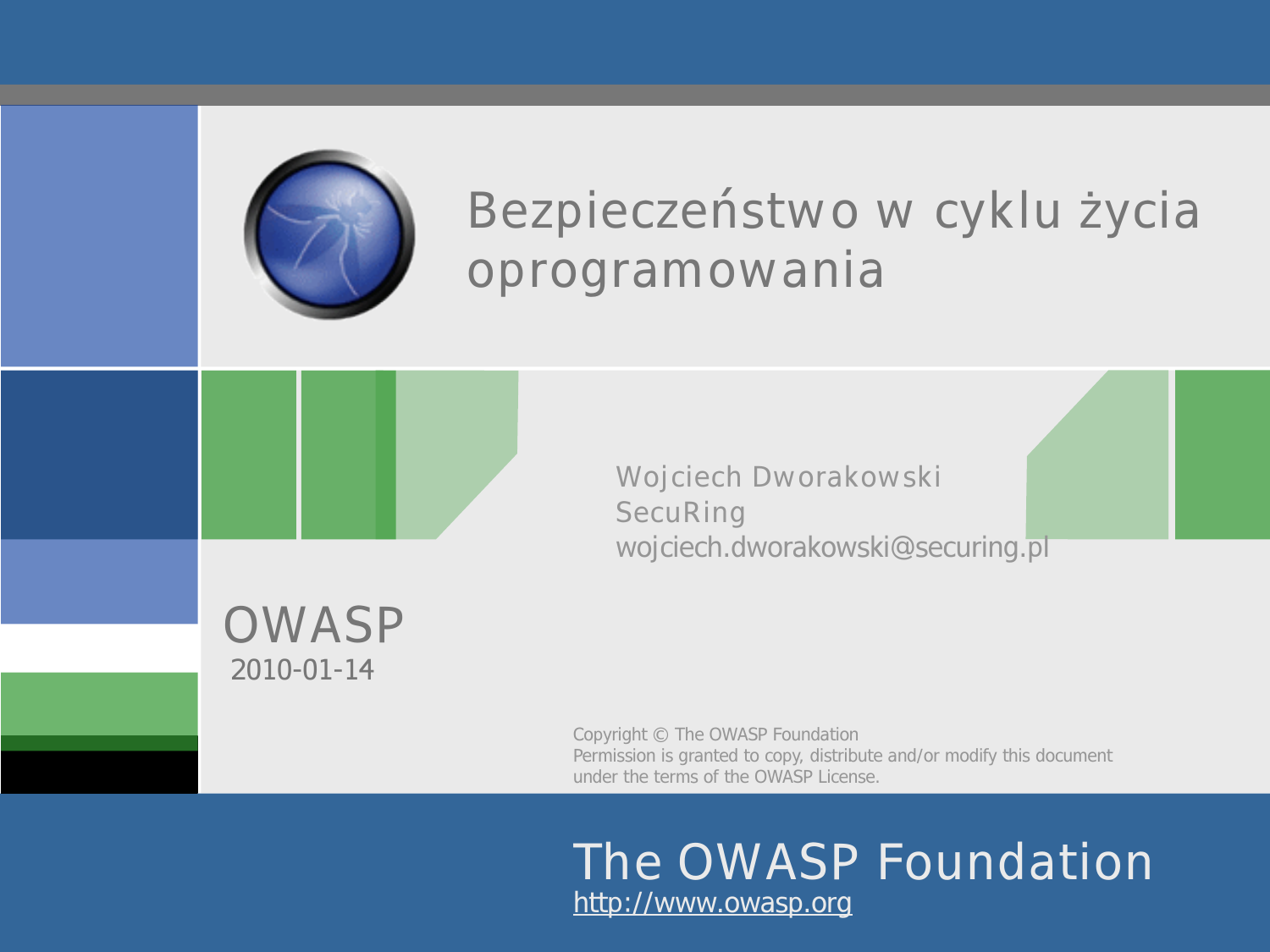

# Bezpieczeństwo w cyklu życia oprogramowania
Wojciech Dworakowski
SecuRing
wojciech.dworakowski@securing.pl

2010-01-14